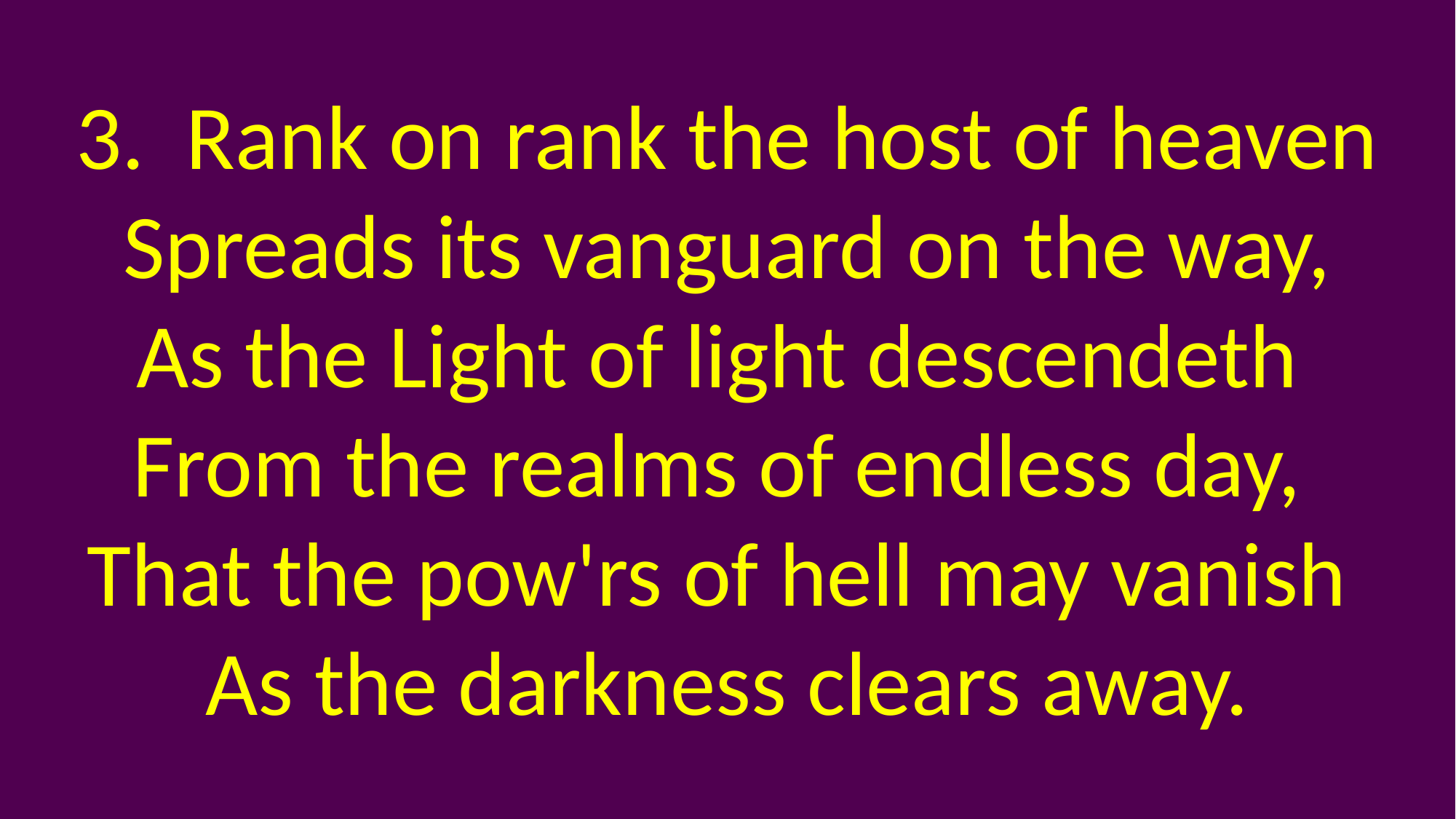

3.  Rank on rank the host of heaven
 Spreads its vanguard on the way,
As the Light of light descendeth
From the realms of endless day,
That the pow'rs of hell may vanish
As the darkness clears away.